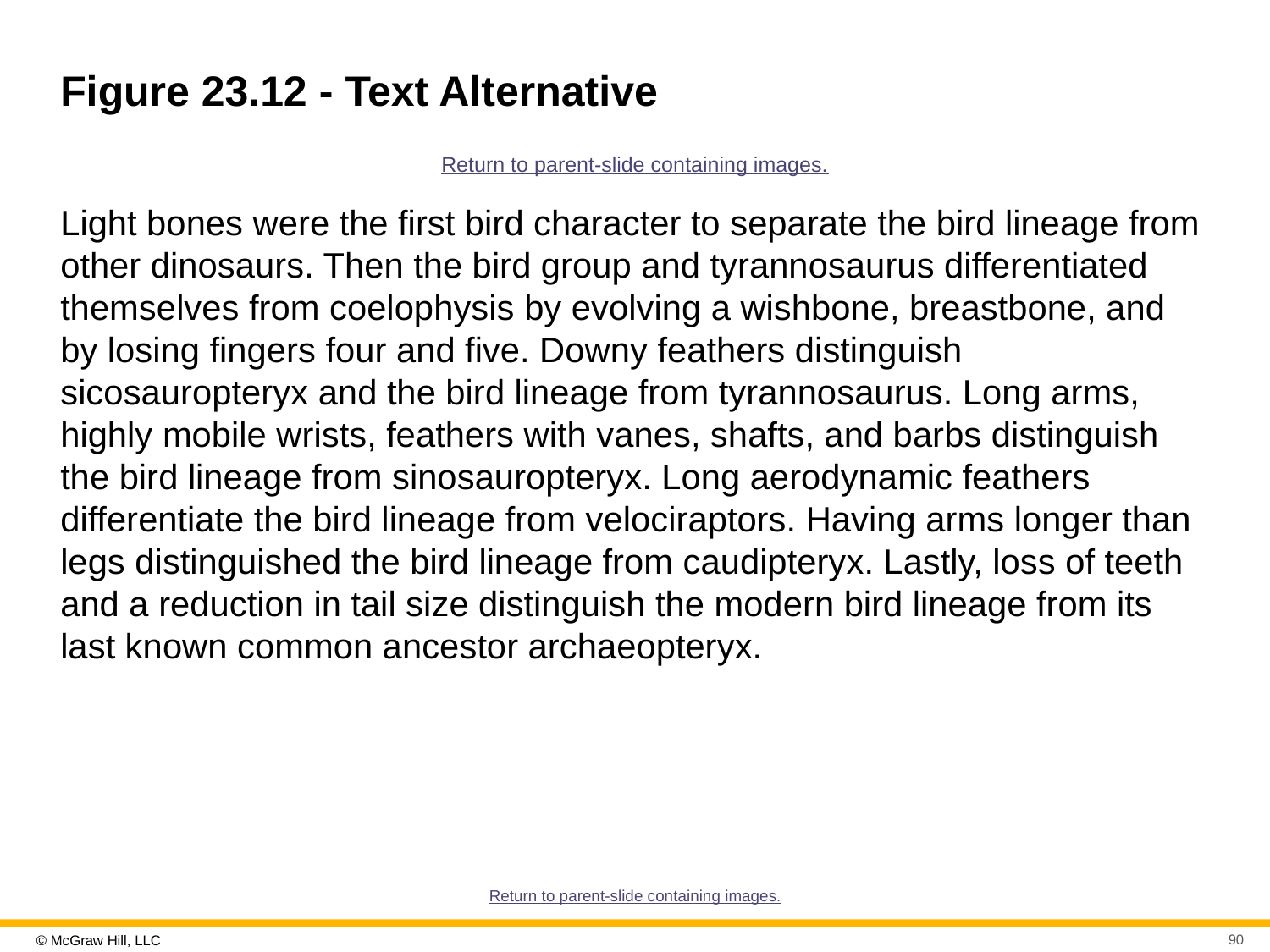

# Figure 23.12 - Text Alternative
Return to parent-slide containing images.
Light bones were the first bird character to separate the bird lineage from other dinosaurs. Then the bird group and tyrannosaurus differentiated themselves from coelophysis by evolving a wishbone, breastbone, and by losing fingers four and five. Downy feathers distinguish sicosauropteryx and the bird lineage from tyrannosaurus. Long arms, highly mobile wrists, feathers with vanes, shafts, and barbs distinguish the bird lineage from sinosauropteryx. Long aerodynamic feathers differentiate the bird lineage from velociraptors. Having arms longer than legs distinguished the bird lineage from caudipteryx. Lastly, loss of teeth and a reduction in tail size distinguish the modern bird lineage from its last known common ancestor archaeopteryx.
Return to parent-slide containing images.
90